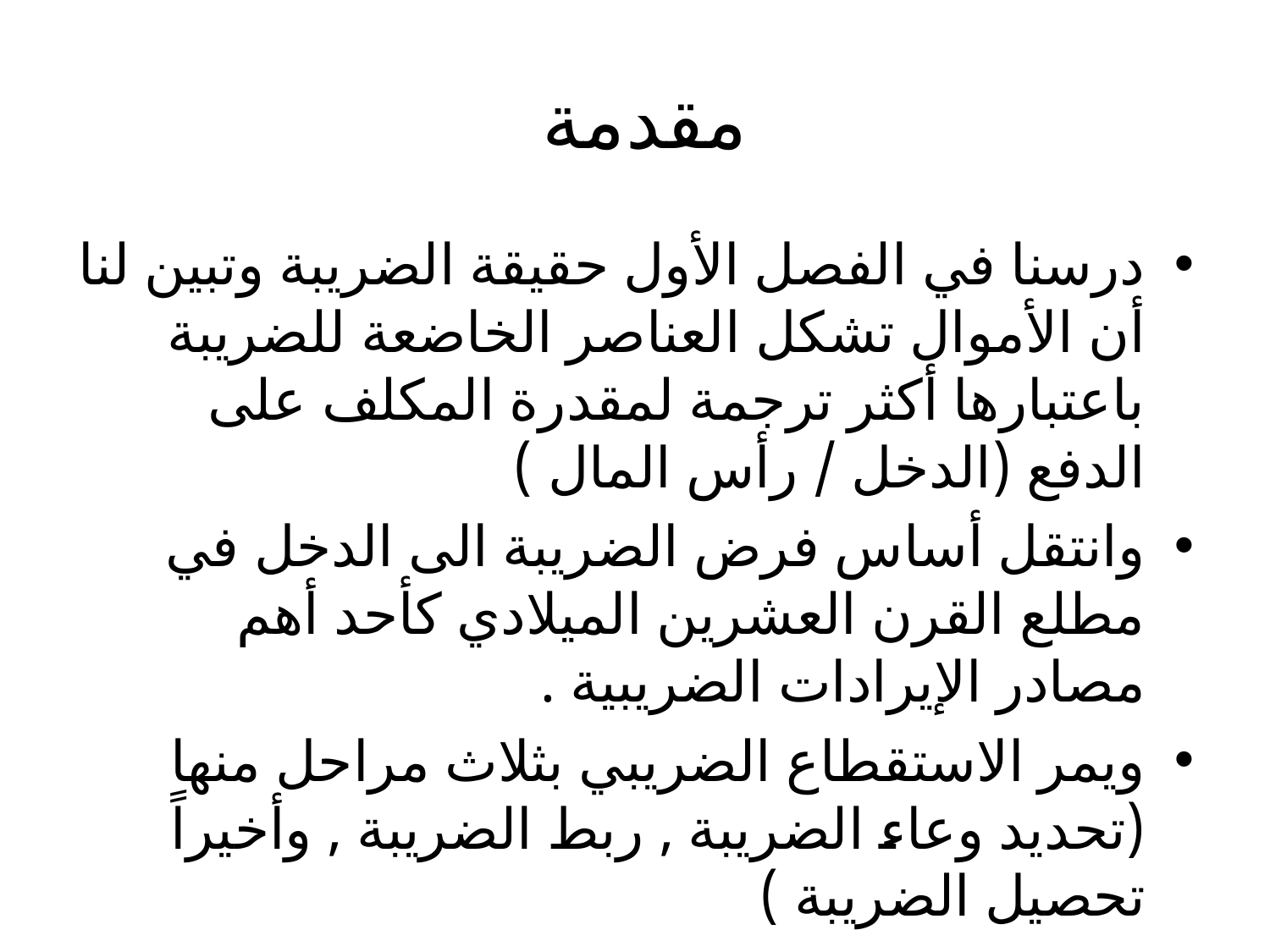

# مقدمة
درسنا في الفصل الأول حقيقة الضريبة وتبين لنا أن الأموال تشكل العناصر الخاضعة للضريبة باعتبارها أكثر ترجمة لمقدرة المكلف على الدفع (الدخل / رأس المال )
وانتقل أساس فرض الضريبة الى الدخل في مطلع القرن العشرين الميلادي كأحد أهم مصادر الإيرادات الضريبية .
ويمر الاستقطاع الضريبي بثلاث مراحل منها (تحديد وعاء الضريبة , ربط الضريبة , وأخيراً تحصيل الضريبة )